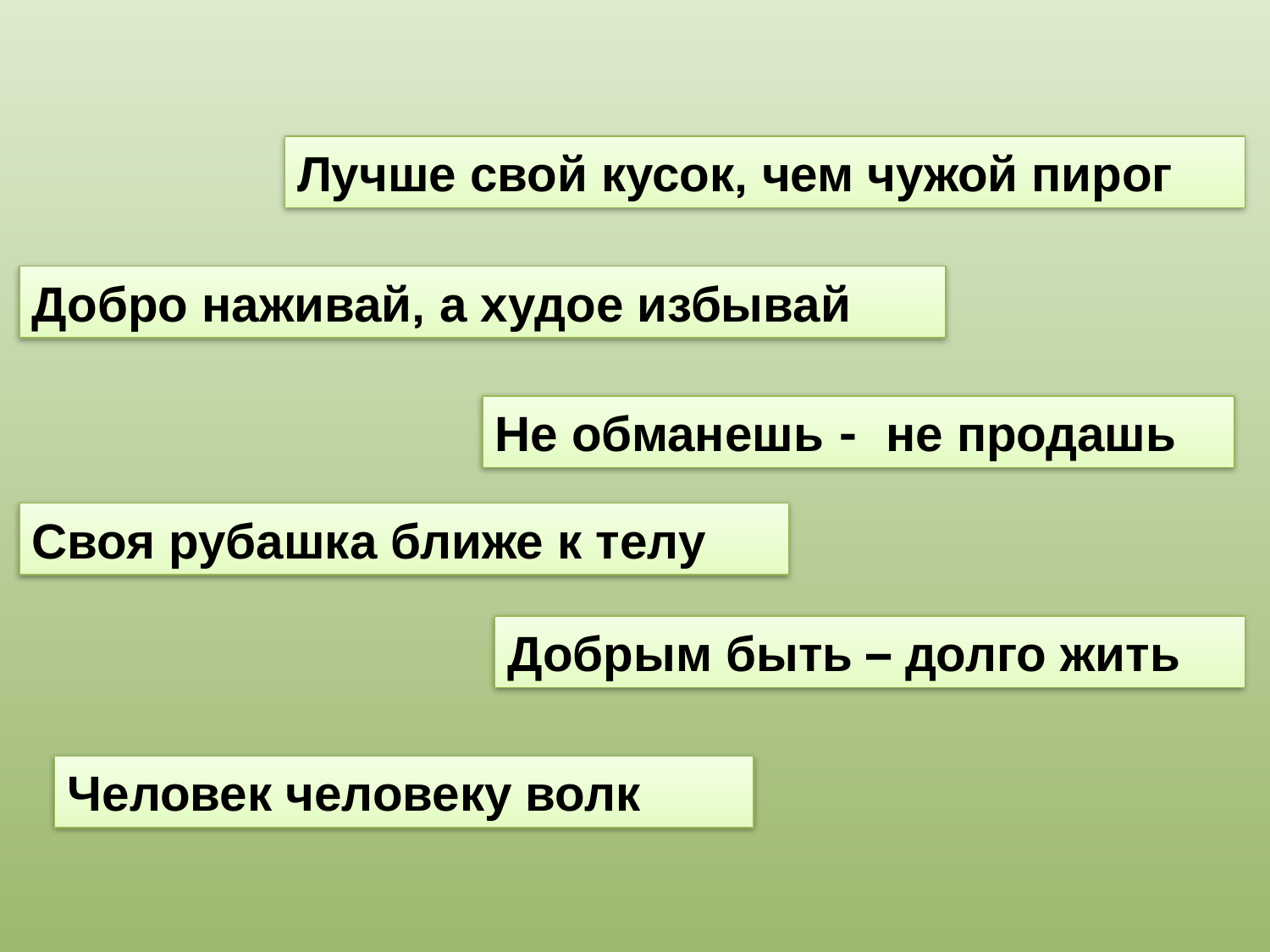

Лучше свой кусок, чем чужой пирог
Добро наживай, а худое избывай
Не обманешь -  не продашь
Своя рубашка ближе к телу
Добрым быть – долго жить
Человек человеку волк